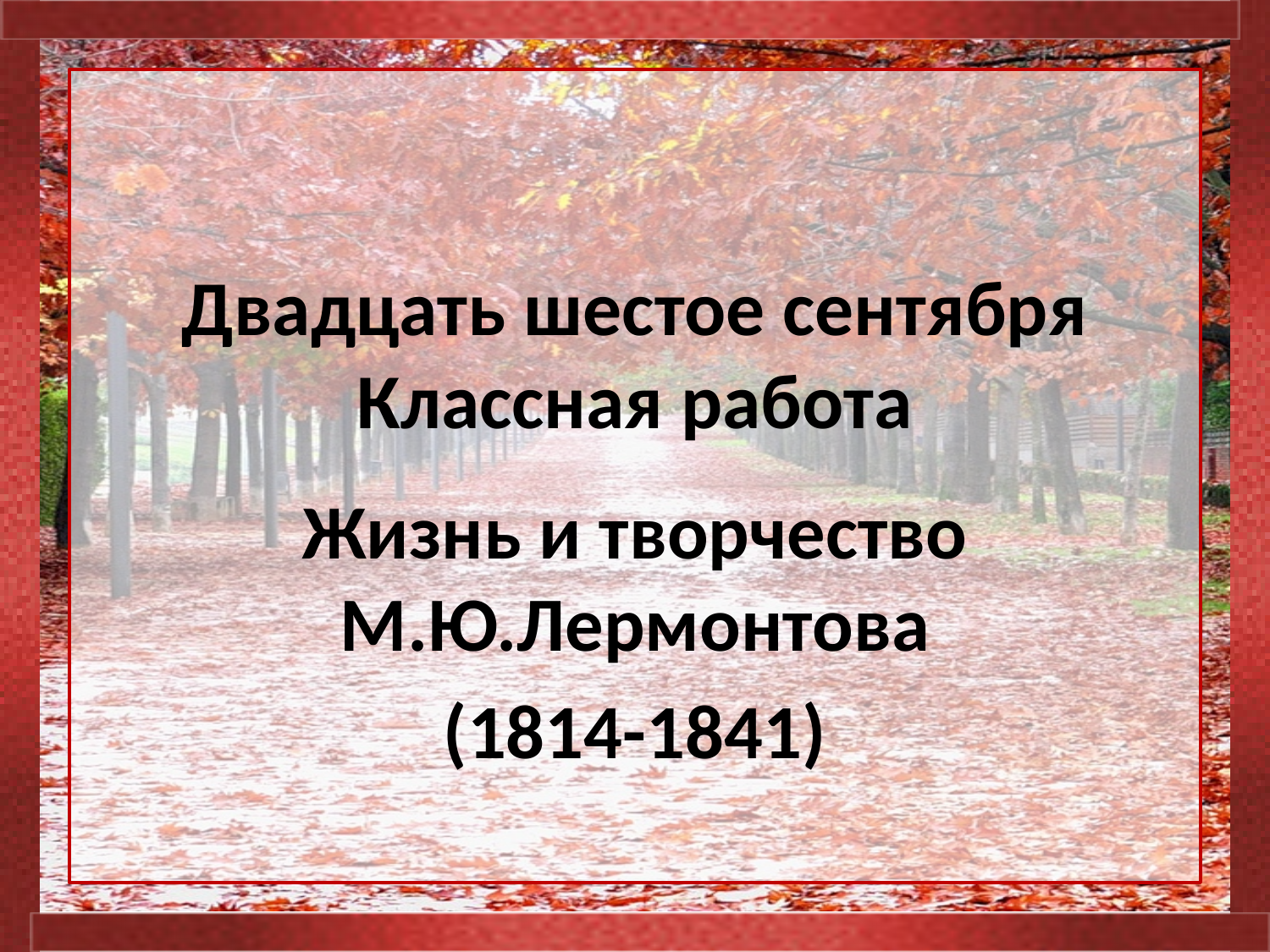

# Двадцать шестое сентября Классная работа
Жизнь и творчество М.Ю.Лермонтова
(1814-1841)